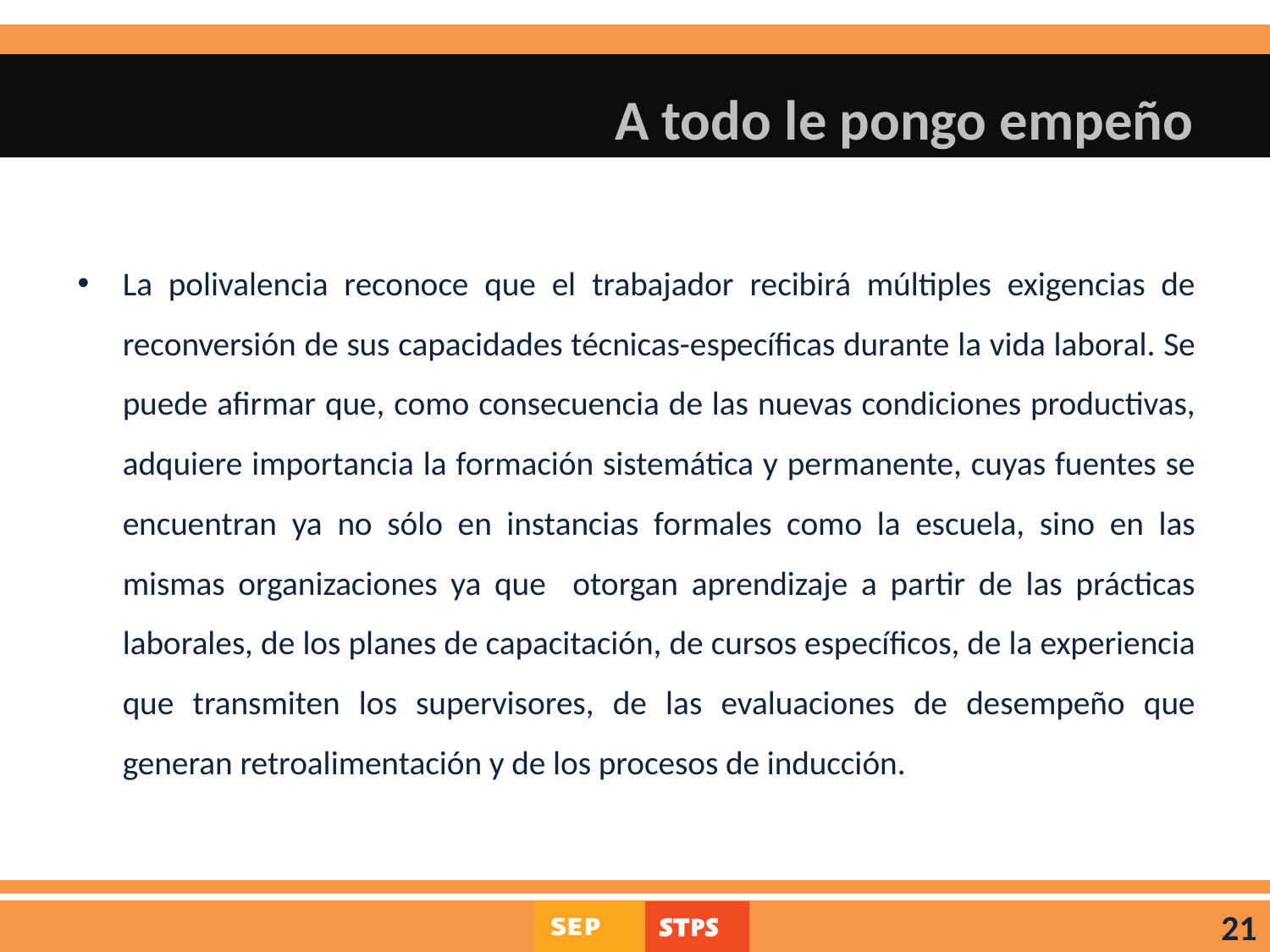

# A todo le pongo empeño
La polivalencia reconoce que el trabajador recibirá múltiples exigencias de reconversión de sus capacidades técnicas-específicas durante la vida laboral. Se puede afirmar que, como consecuencia de las nuevas condiciones productivas, adquiere importancia la formación sistemática y permanente, cuyas fuentes se encuentran ya no sólo en instancias formales como la escuela, sino en las mismas organizaciones ya que  otorgan aprendizaje a partir de las prácticas laborales, de los planes de capacitación, de cursos específicos, de la experiencia que transmiten los supervisores, de las evaluaciones de desempeño que generan retroalimentación y de los procesos de inducción.
21